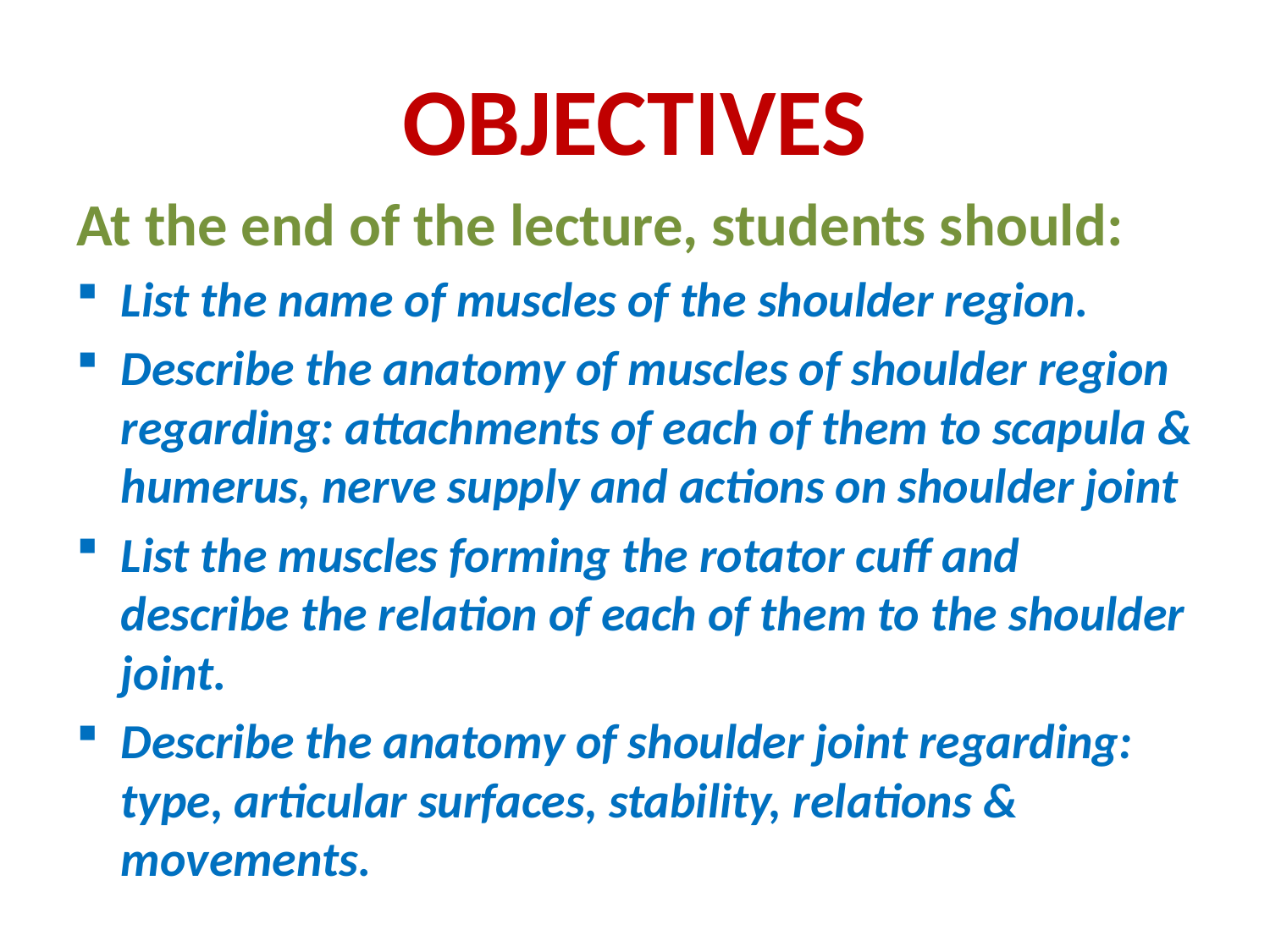

# OBJECTIVES
At the end of the lecture, students should:
List the name of muscles of the shoulder region.
Describe the anatomy of muscles of shoulder region regarding: attachments of each of them to scapula & humerus, nerve supply and actions on shoulder joint
List the muscles forming the rotator cuff and describe the relation of each of them to the shoulder joint.
Describe the anatomy of shoulder joint regarding: type, articular surfaces, stability, relations & movements.